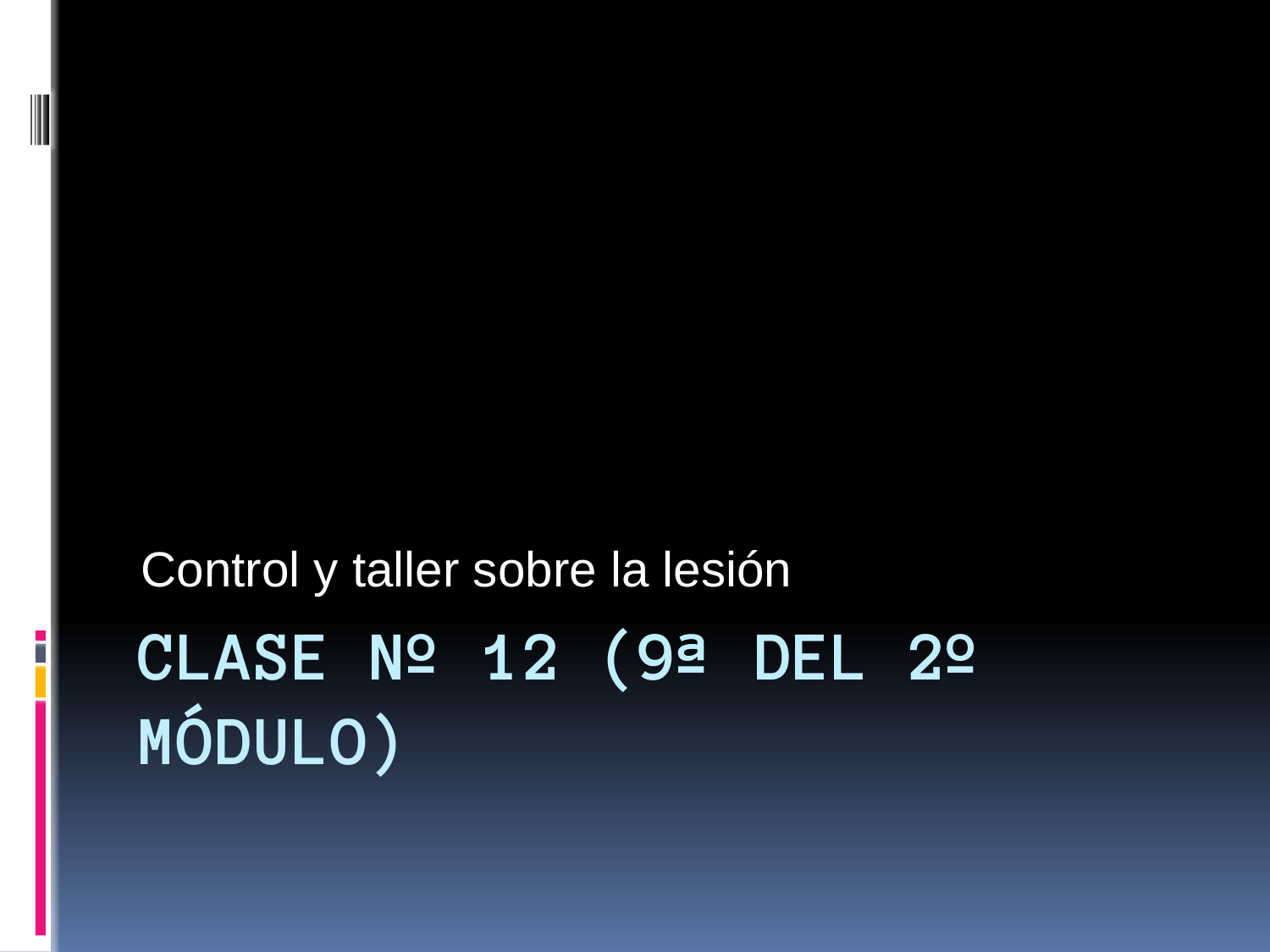

Control y taller sobre la lesión
# Clase nº 12 (9ª del 2º módulo)